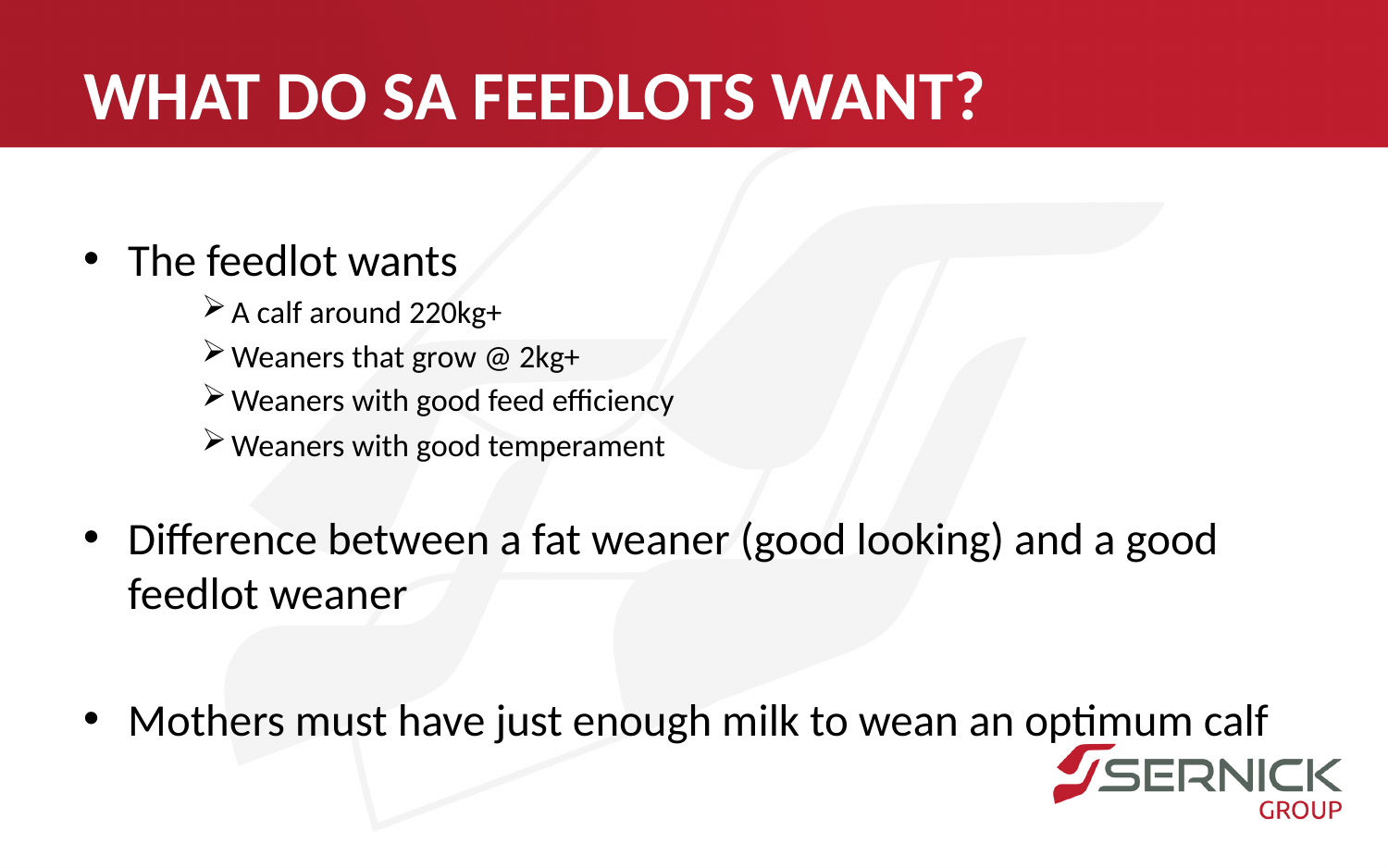

# WHAT DO SA FEEDLOTS WANT?

The feedlot wants
A calf around 220kg+
Weaners that grow @ 2kg+
Weaners with good feed efficiency
Weaners with good temperament

Difference between a fat weaner (good looking) and a good feedlot weaner

Mothers must have just enough milk to wean an optimum calf